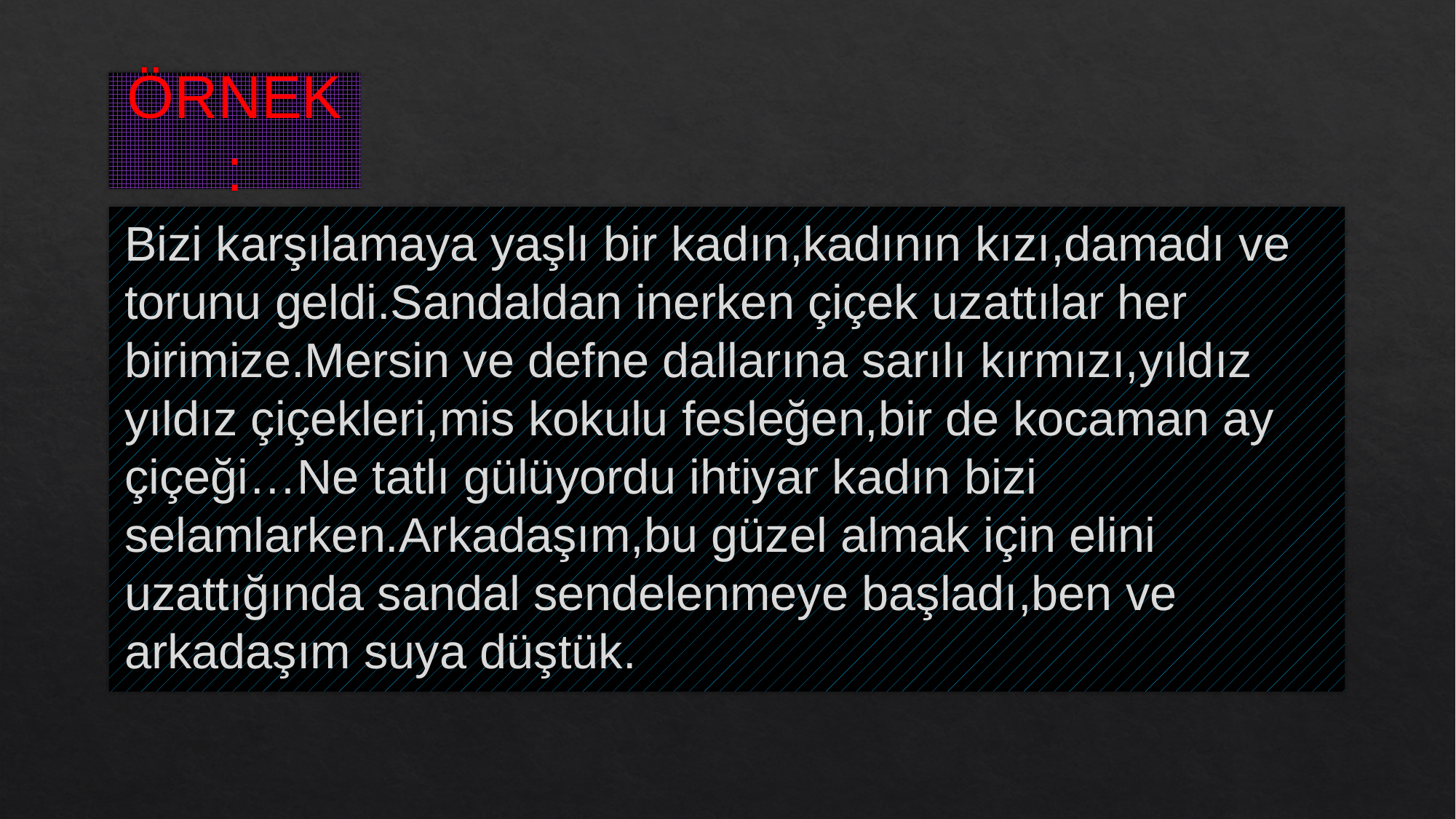

# ÖRNEK:
Bizi karşılamaya yaşlı bir kadın,kadının kızı,damadı ve torunu geldi.Sandaldan inerken çiçek uzattılar her birimize.Mersin ve defne dallarına sarılı kırmızı,yıldız yıldız çiçekleri,mis kokulu fesleğen,bir de kocaman ay çiçeği…Ne tatlı gülüyordu ihtiyar kadın bizi selamlarken.Arkadaşım,bu güzel almak için elini uzattığında sandal sendelenmeye başladı,ben ve arkadaşım suya düştük.